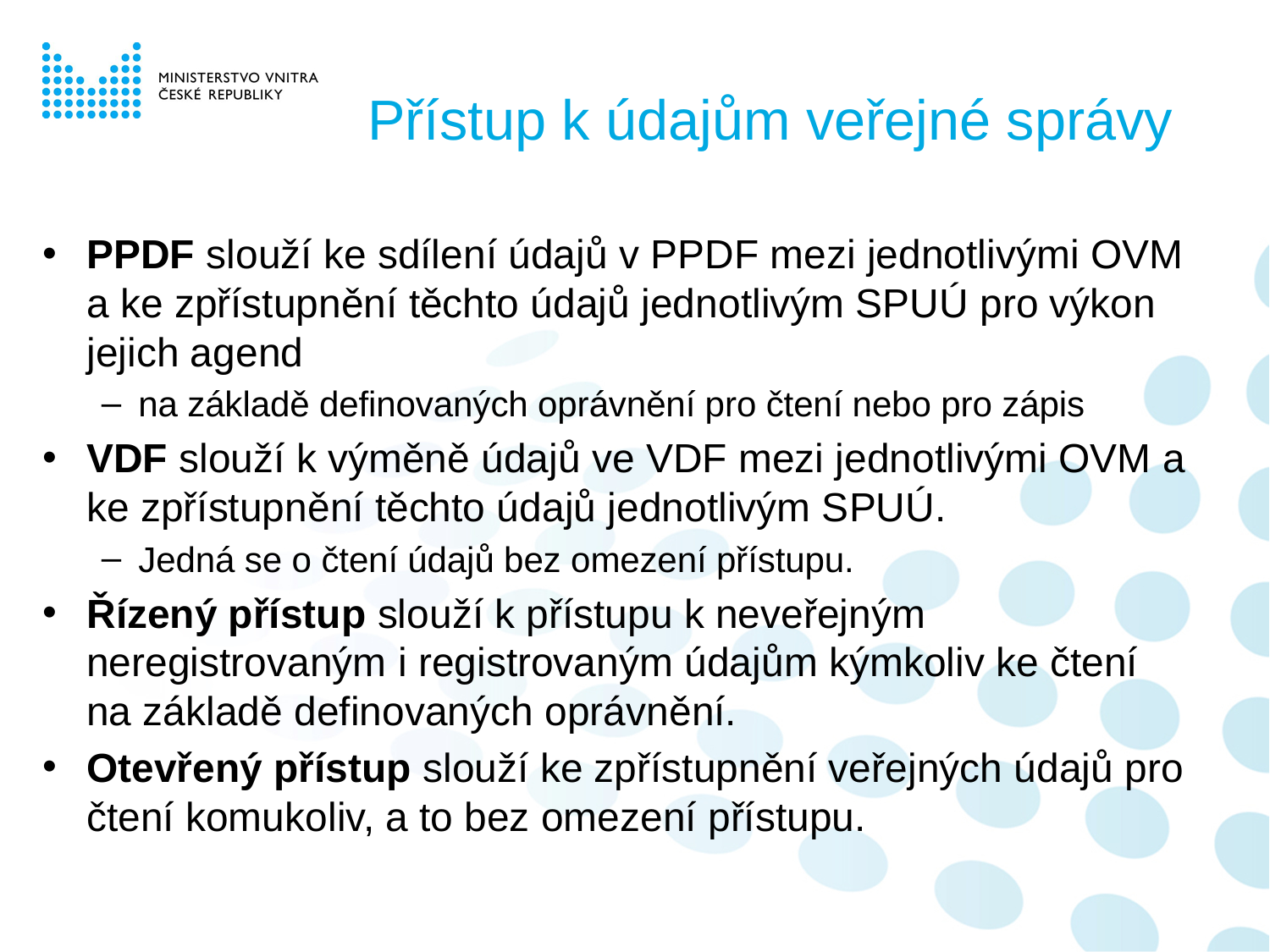

# Přístup k údajům veřejné správy
PPDF slouží ke sdílení údajů v PPDF mezi jednotlivými OVM a ke zpřístupnění těchto údajů jednotlivým SPUÚ pro výkon jejich agend
na základě definovaných oprávnění pro čtení nebo pro zápis
VDF slouží k výměně údajů ve VDF mezi jednotlivými OVM a ke zpřístupnění těchto údajů jednotlivým SPUÚ.
Jedná se o čtení údajů bez omezení přístupu.
Řízený přístup slouží k přístupu k neveřejným neregistrovaným i registrovaným údajům kýmkoliv ke čtení na základě definovaných oprávnění.
Otevřený přístup slouží ke zpřístupnění veřejných údajů pro čtení komukoliv, a to bez omezení přístupu.